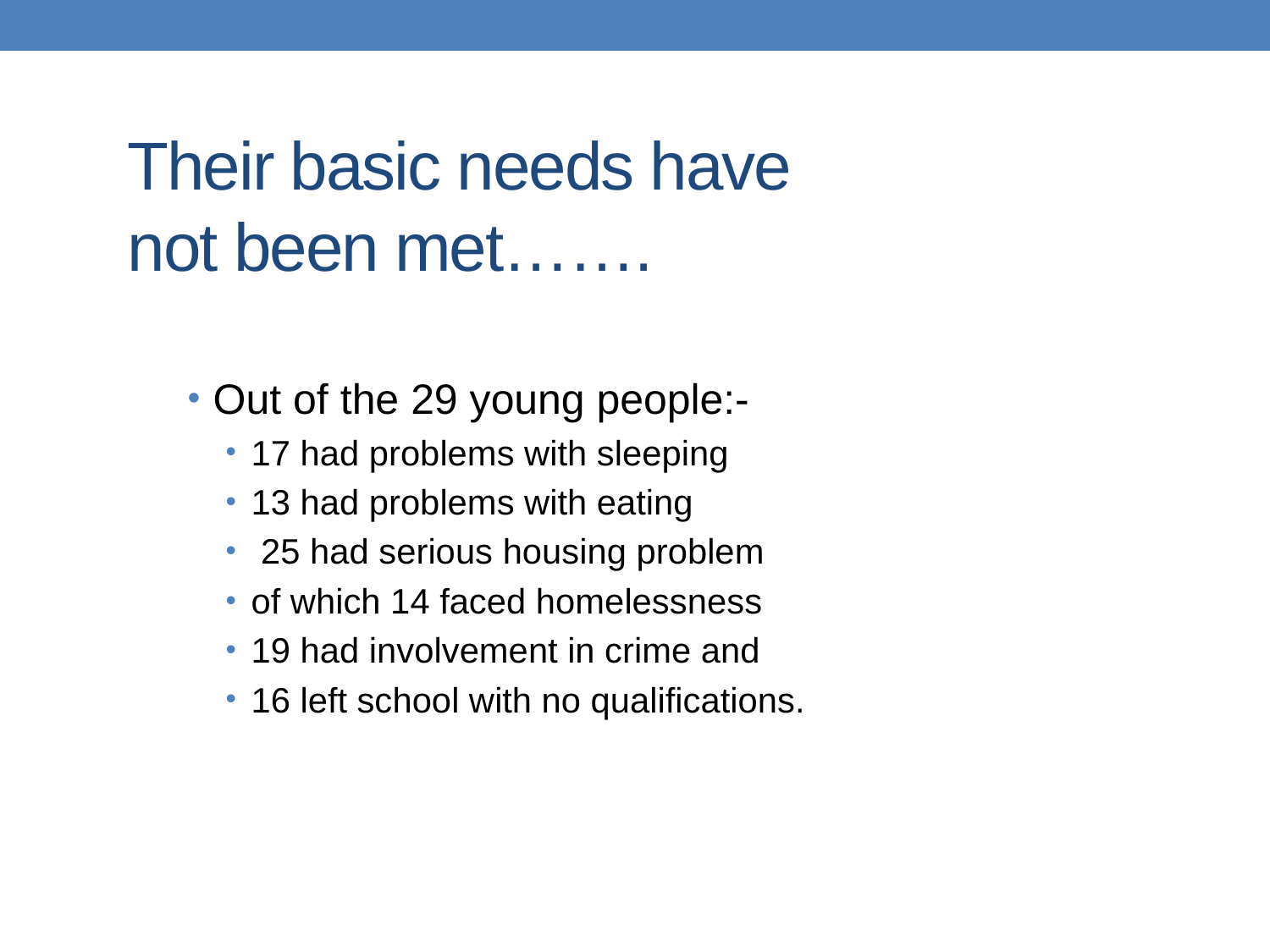

Their basic needs have  not been met…….
Out of the 29 young people:-
17 had problems with sleeping
13 had problems with eating
 25 had serious housing problem
of which 14 faced homelessness
19 had involvement in crime and
16 left school with no qualifications.